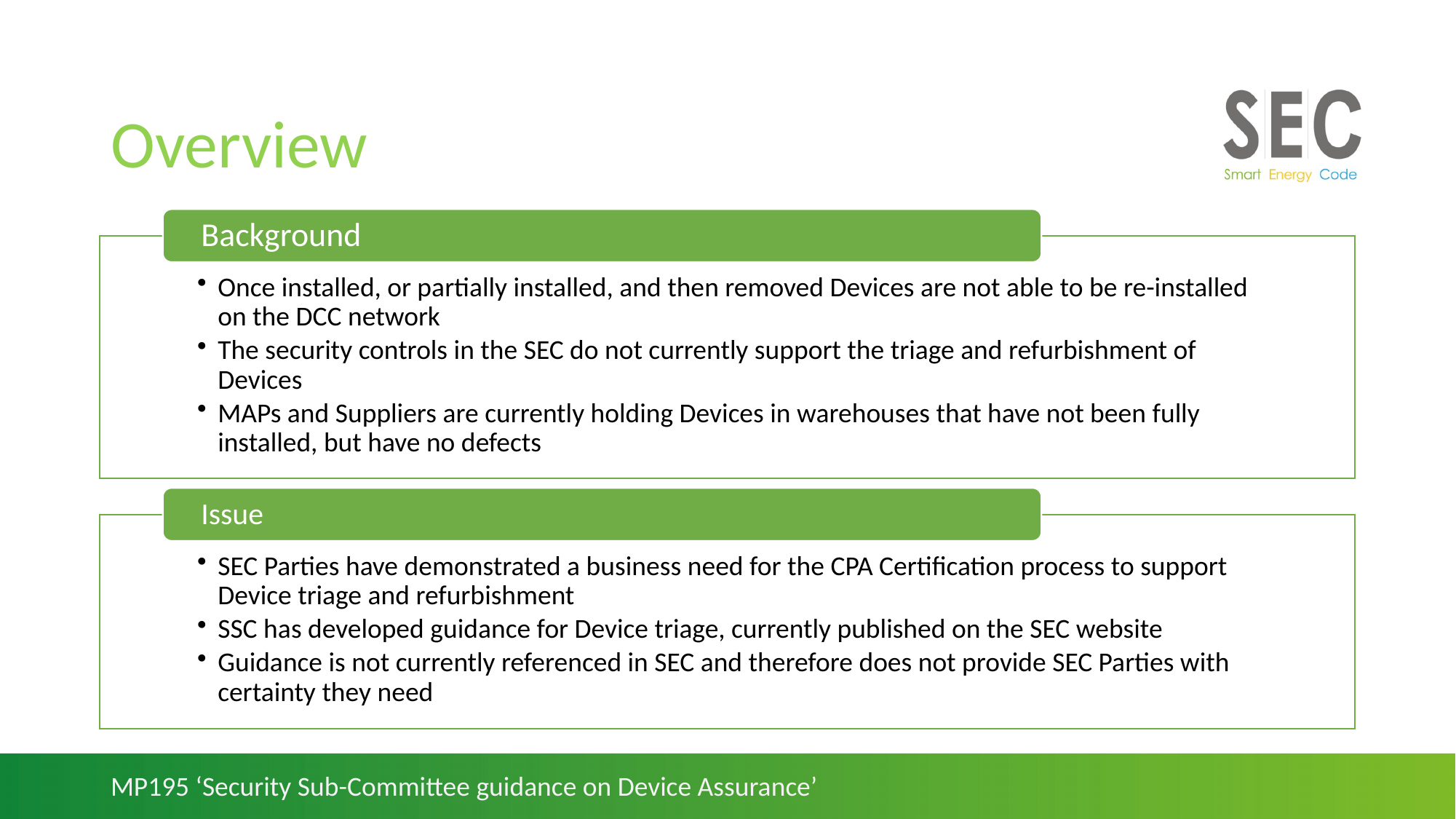

# Overview
Once installed, or partially installed, and then removed Devices are not able to be re-installed on the DCC network
The security controls in the SEC do not currently support the triage and refurbishment of Devices
MAPs and Suppliers are currently holding Devices in warehouses that have not been fully installed, but have no defects
Background
SEC Parties have demonstrated a business need for the CPA Certification process to support Device triage and refurbishment
SSC has developed guidance for Device triage, currently published on the SEC website
Guidance is not currently referenced in SEC and therefore does not provide SEC Parties with certainty they need
Issue
MP195 ‘Security Sub-Committee guidance on Device Assurance’